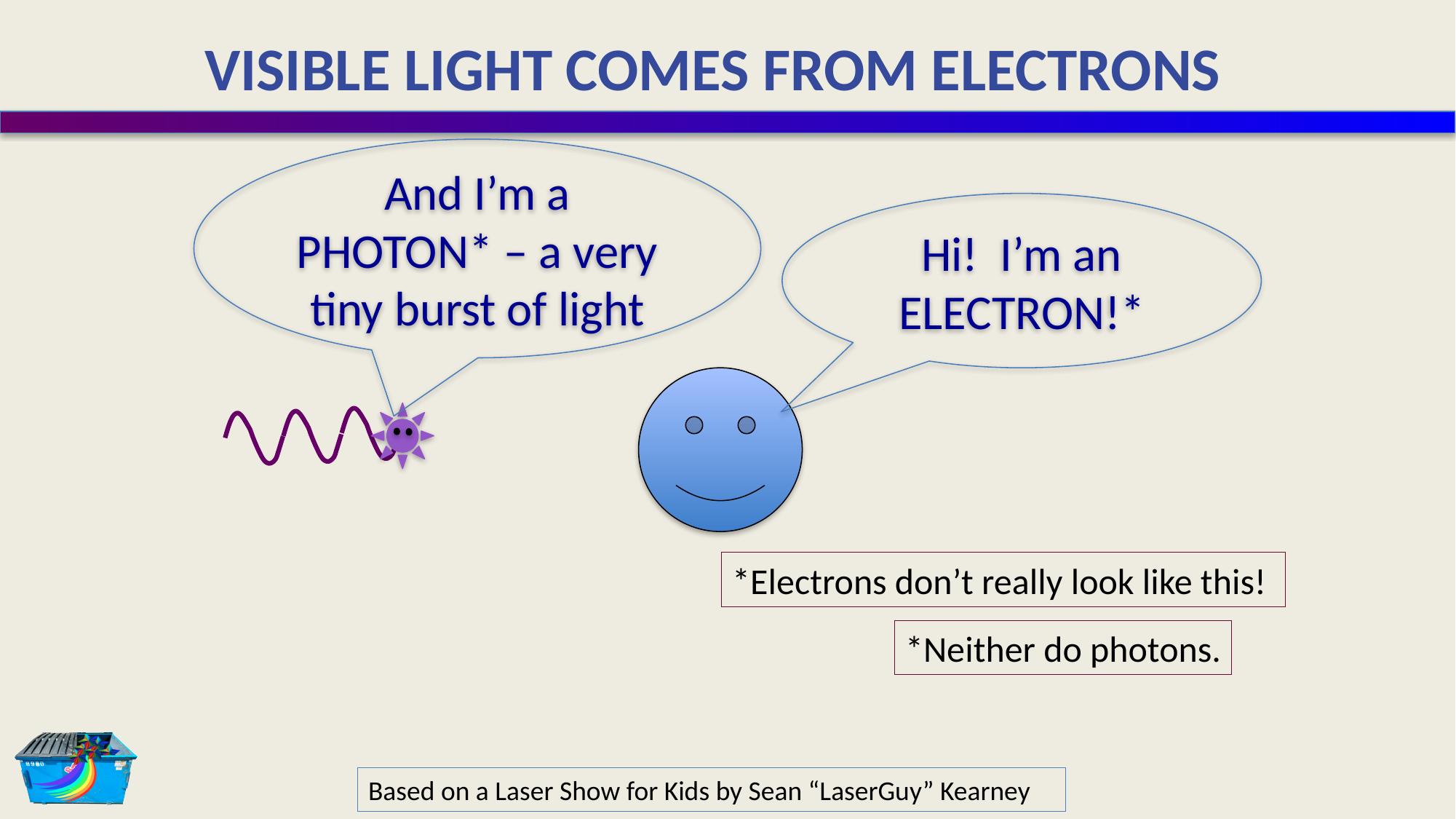

VISIBLE LIGHT COMES FROM ELECTRONS
And I’m a PHOTON* – a very tiny burst of light
Hi!  I’m an ELECTRON!*

*Electrons don’t really look like this!
*Neither do photons.
Based on a Laser Show for Kids by Sean “LaserGuy” Kearney